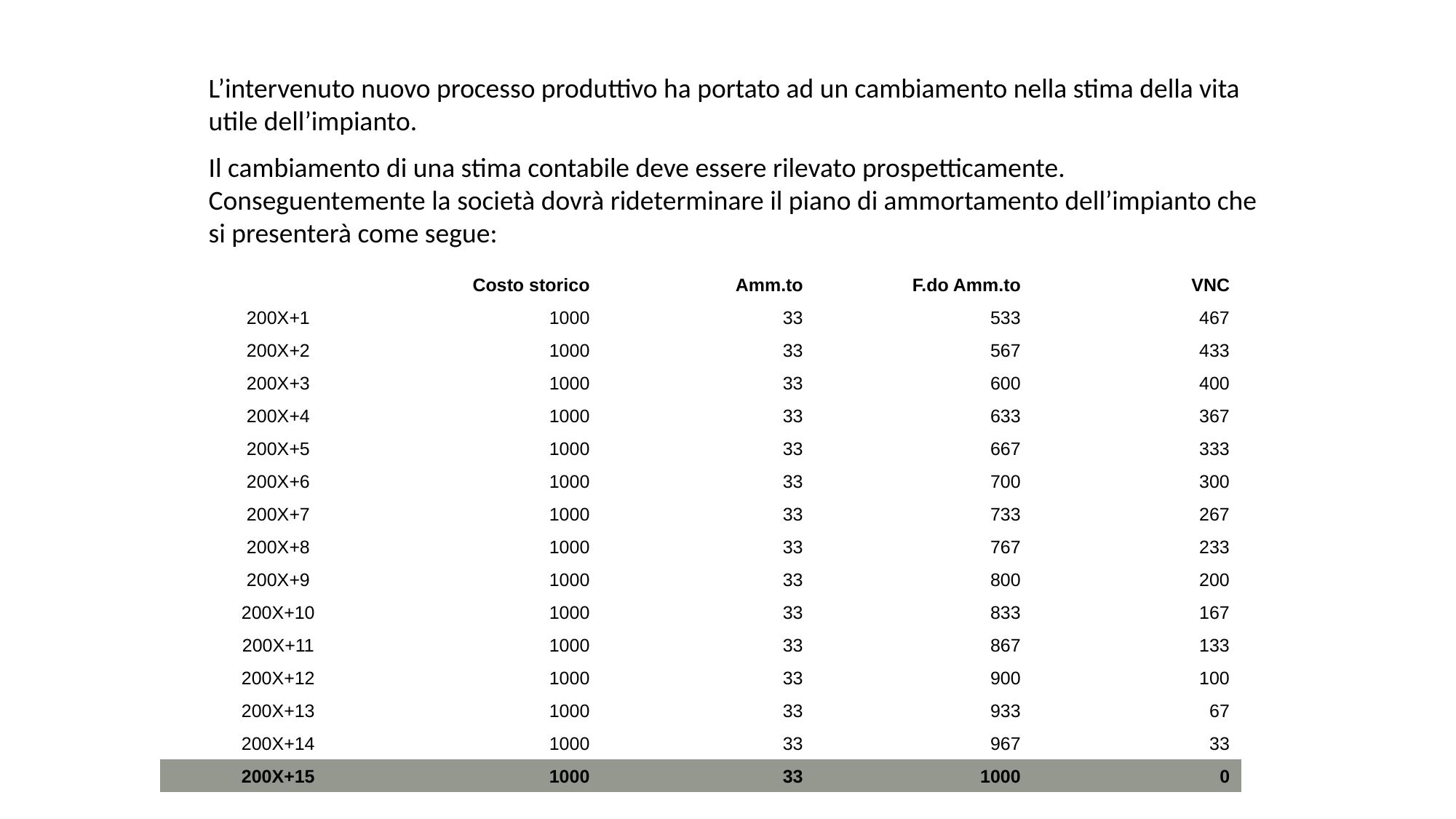

L’intervenuto nuovo processo produttivo ha portato ad un cambiamento nella stima della vita utile dell’impianto.
Il cambiamento di una stima contabile deve essere rilevato prospetticamente. Conseguentemente la società dovrà rideterminare il piano di ammortamento dell’impianto che si presenterà come segue:
|  | Costo storico | Amm.to | F.do Amm.to | VNC |
| --- | --- | --- | --- | --- |
| 200X+1 | 1000 | 33 | 533 | 467 |
| 200X+2 | 1000 | 33 | 567 | 433 |
| 200X+3 | 1000 | 33 | 600 | 400 |
| 200X+4 | 1000 | 33 | 633 | 367 |
| 200X+5 | 1000 | 33 | 667 | 333 |
| 200X+6 | 1000 | 33 | 700 | 300 |
| 200X+7 | 1000 | 33 | 733 | 267 |
| 200X+8 | 1000 | 33 | 767 | 233 |
| 200X+9 | 1000 | 33 | 800 | 200 |
| 200X+10 | 1000 | 33 | 833 | 167 |
| 200X+11 | 1000 | 33 | 867 | 133 |
| 200X+12 | 1000 | 33 | 900 | 100 |
| 200X+13 | 1000 | 33 | 933 | 67 |
| 200X+14 | 1000 | 33 | 967 | 33 |
| 200X+15 | 1000 | 33 | 1000 | 0 |